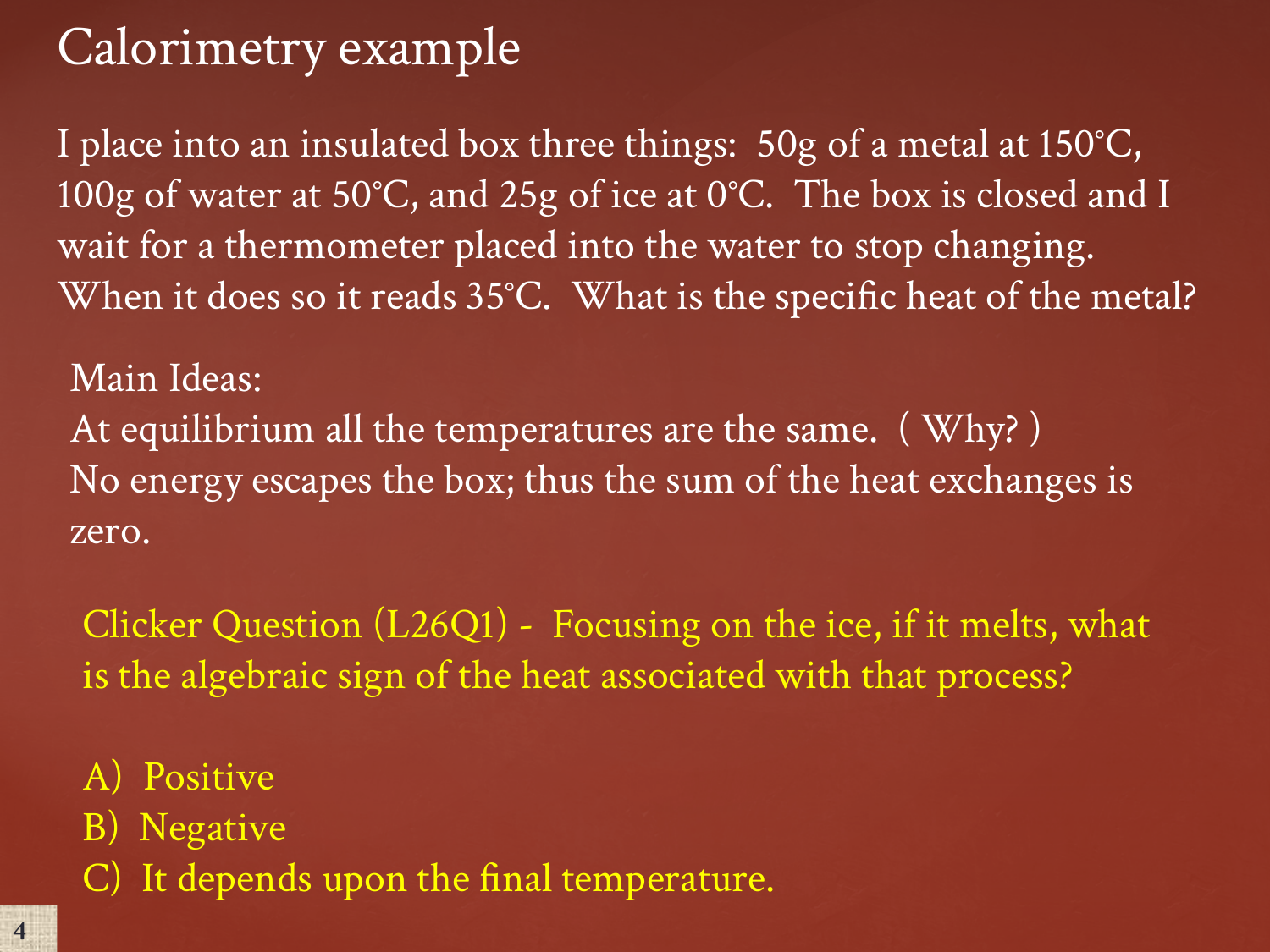

Calorimetry example
I place into an insulated box three things:  50g of a metal at 150°C, 100g of water at 50°C, and 25g of ice at 0°C.  The box is closed and I wait for a thermometer placed into the water to stop changing.  When it does so it reads 35°C.  What is the specific heat of the metal?
Main Ideas:
At equilibrium all the temperatures are the same.  ( Why? )
No energy escapes the box; thus the sum of the heat exchanges is zero.
Clicker Question (L26Q1) -  Focusing on the ice, if it melts, what is the algebraic sign of the heat associated with that process?

A)  Positive
B)  Negative
C)  It depends upon the final temperature.
4